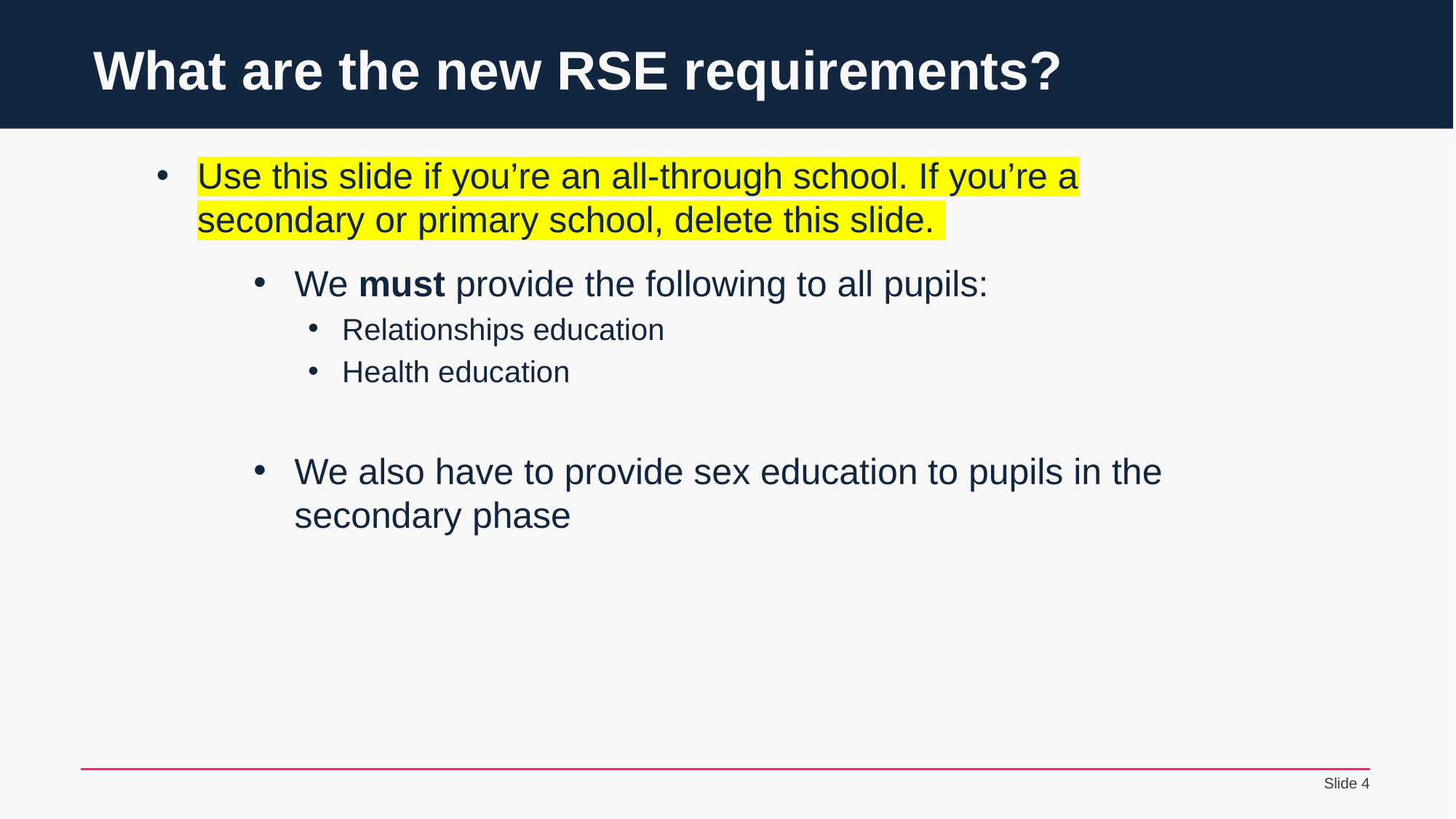

# What are the new RSE requirements?
Use this slide if you’re an all-through school. If you’re a secondary or primary school, delete this slide.

We must provide the following to all pupils:
Relationships education
Health education
We also have to provide sex education to pupils in the secondary phase

 Slide 4